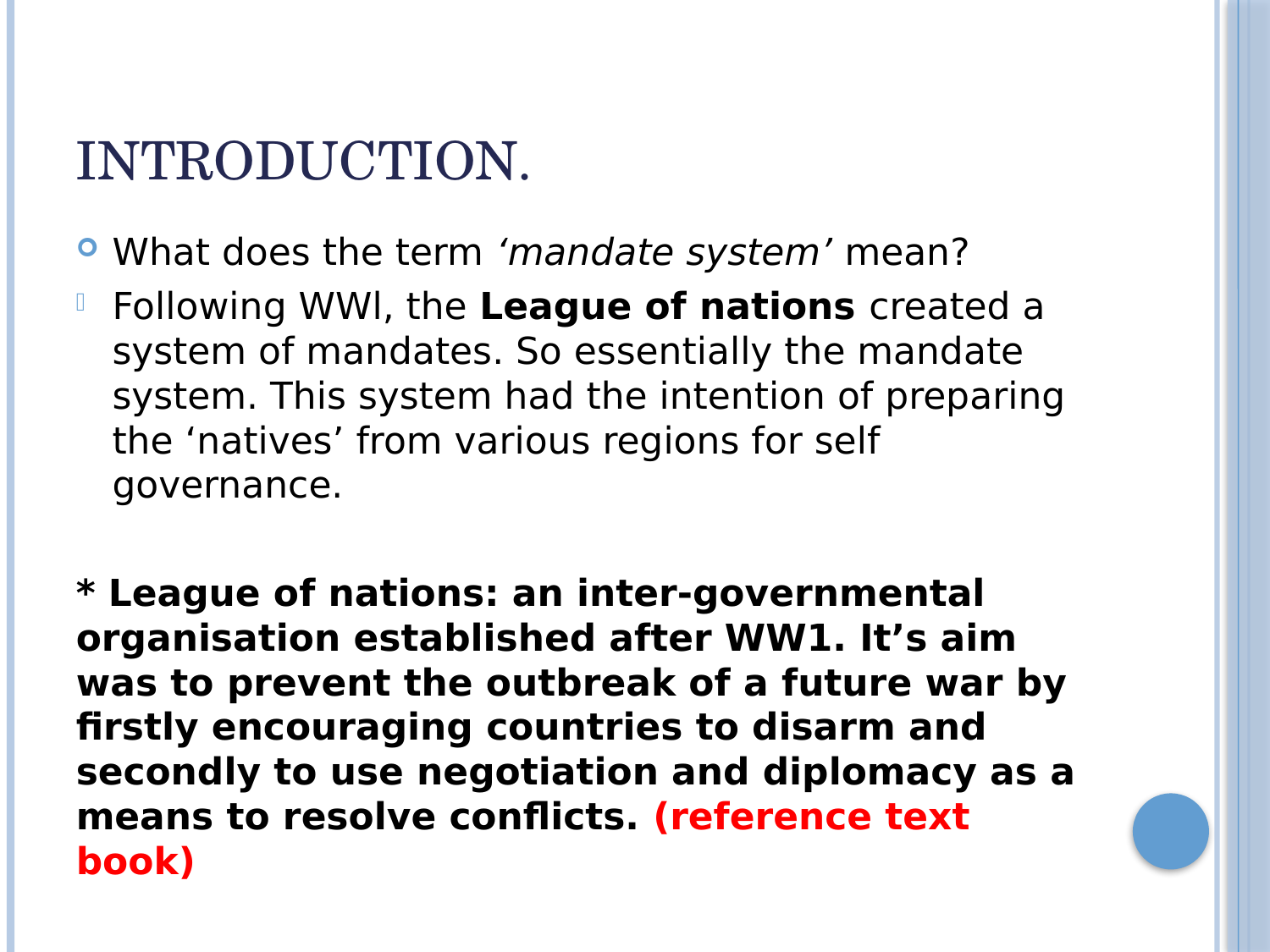

# Introduction.
What does the term ‘mandate system’ mean?
Following WWl, the League of nations created a system of mandates. So essentially the mandate system. This system had the intention of preparing the ‘natives’ from various regions for self governance.

* League of nations: an inter-governmental organisation established after WW1. It’s aim was to prevent the outbreak of a future war by firstly encouraging countries to disarm and secondly to use negotiation and diplomacy as a means to resolve conflicts. (reference text book)